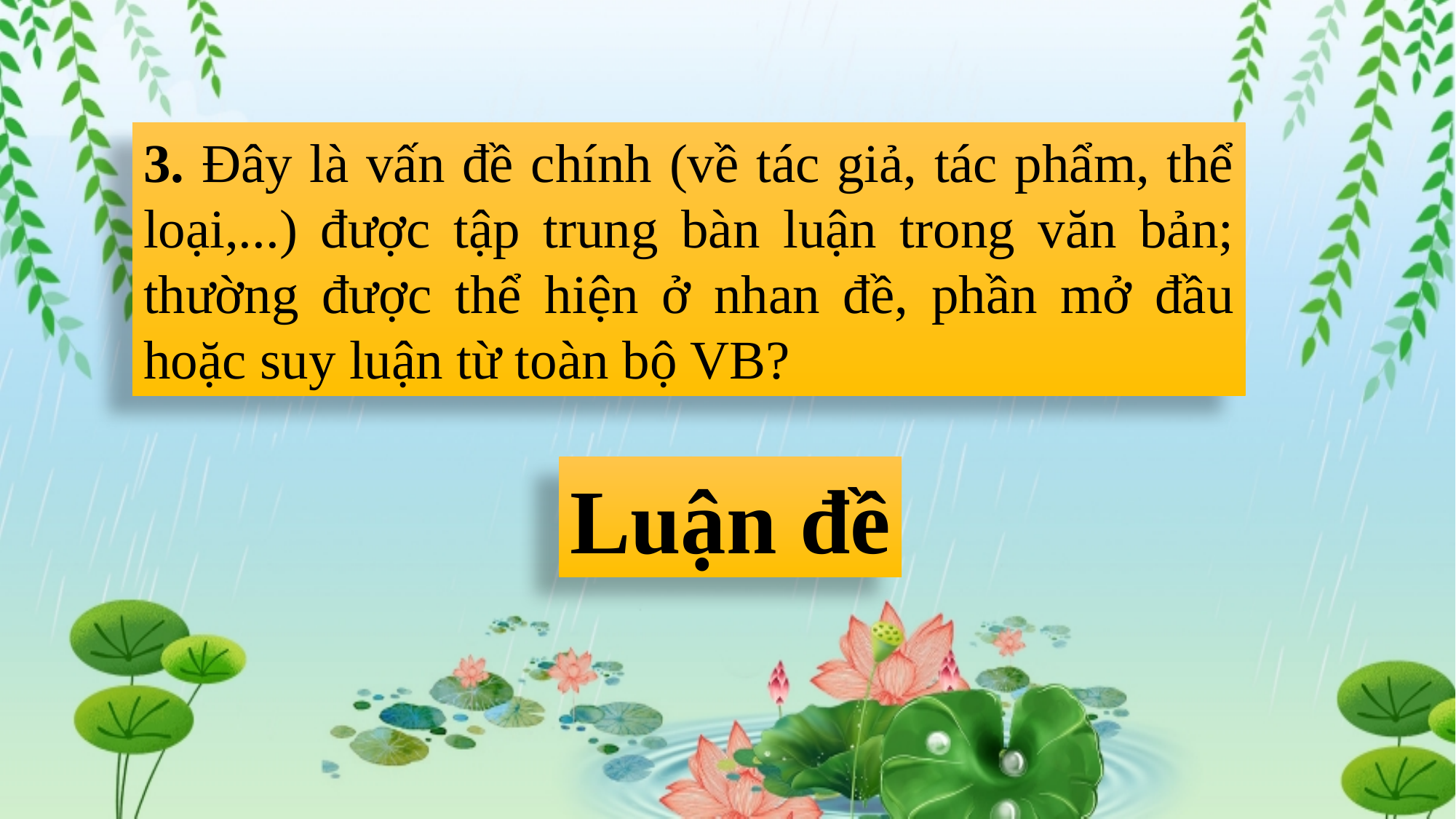

3. Đây là vấn đề chính (về tác giả, tác phẩm, thể loại,...) được tập trung bàn luận trong văn bản; thường được thể hiện ở nhan đề, phần mở đầu hoặc suy luận từ toàn bộ VB?
Luận đề